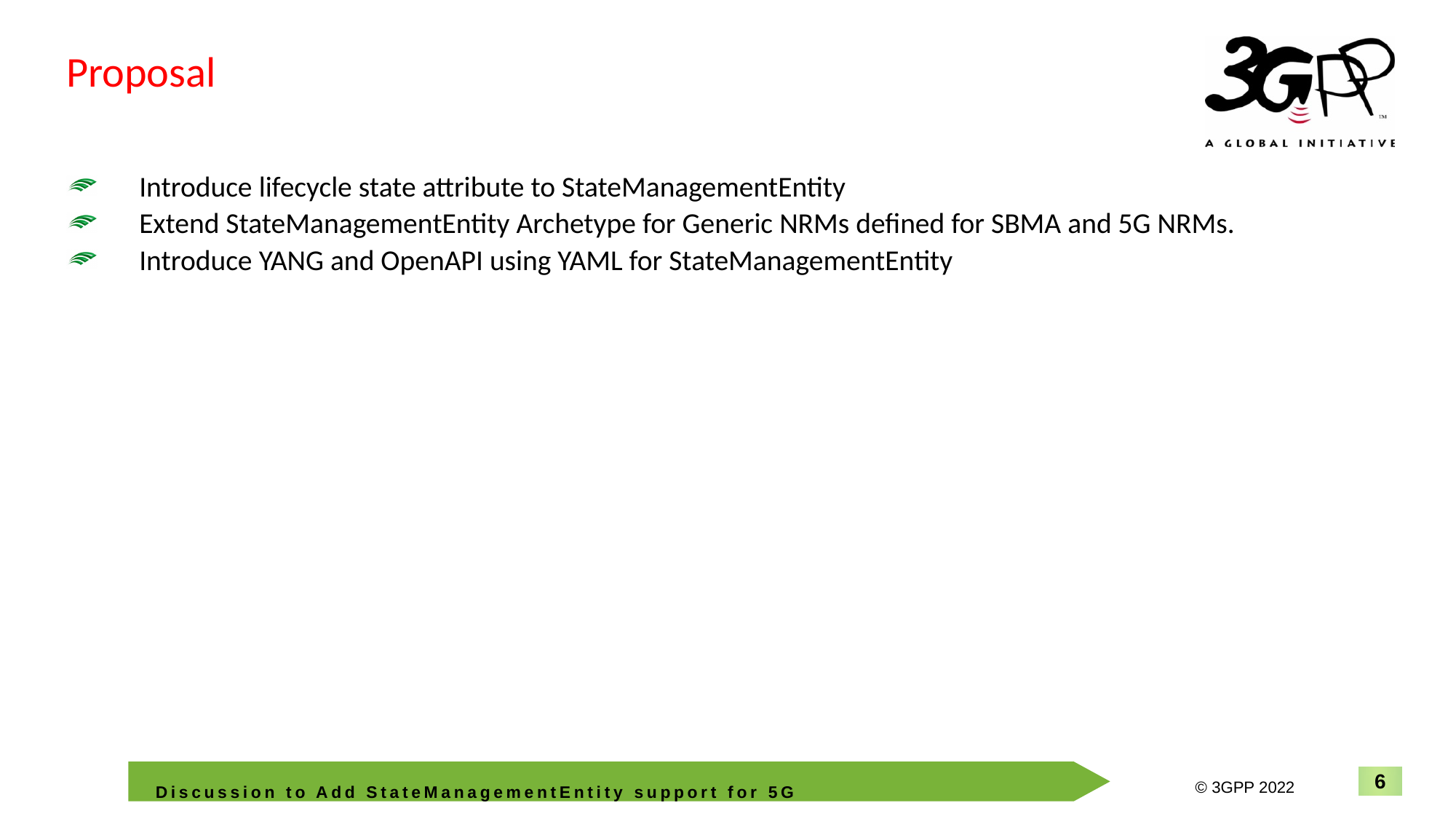

Proposal

Introduce lifecycle state attribute to StateManagementEntity
Extend StateManagementEntity Archetype for Generic NRMs defined for SBMA and 5G NRMs.
Introduce YANG and OpenAPI using YAML for StateManagementEntity